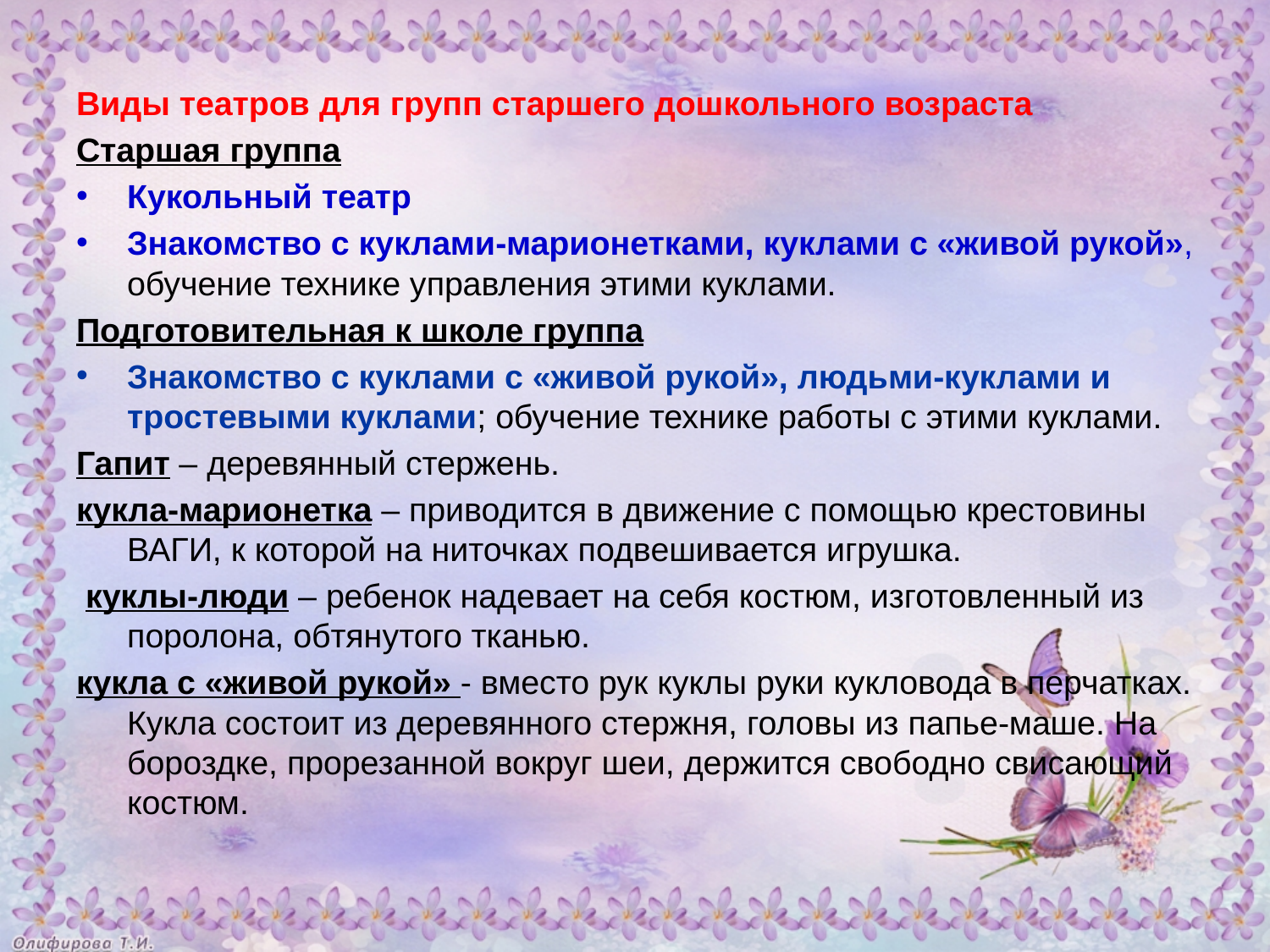

Виды театров для групп старшего дошкольного возраста
Старшая группа
Кукольный театр
Знакомство с куклами-марионетками, куклами с «живой рукой», обучение технике управления этими куклами.
Подготовительная к школе группа
Знакомство с куклами с «живой рукой», людьми-куклами и тростевыми куклами; обучение технике работы с этими куклами.
Гапит – деревянный стержень.
кукла-марионетка – приводится в движение с помощью крестовины ВАГИ, к которой на ниточках подвешивается игрушка.
 куклы-люди – ребенок надевает на себя костюм, изготовленный из поролона, обтянутого тканью.
кукла с «живой рукой» - вместо рук куклы руки кукловода в перчатках. Кукла состоит из деревянного стержня, головы из папье-маше. На бороздке, прорезанной вокруг шеи, держится свободно свисающий костюм.